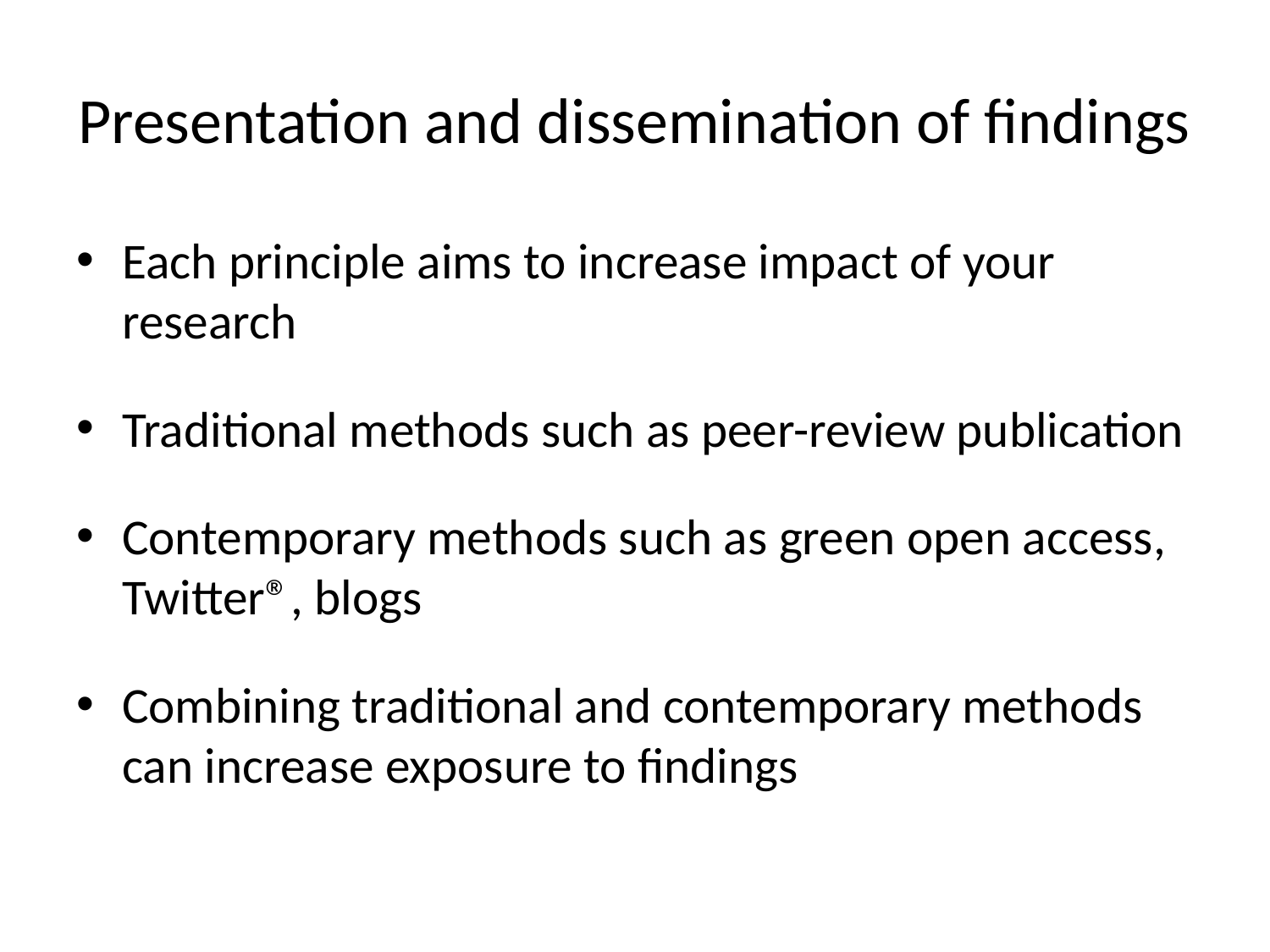

# Presentation and dissemination of findings
Each principle aims to increase impact of your research
Traditional methods such as peer-review publication
Contemporary methods such as green open access, Twitter®, blogs
Combining traditional and contemporary methods can increase exposure to findings